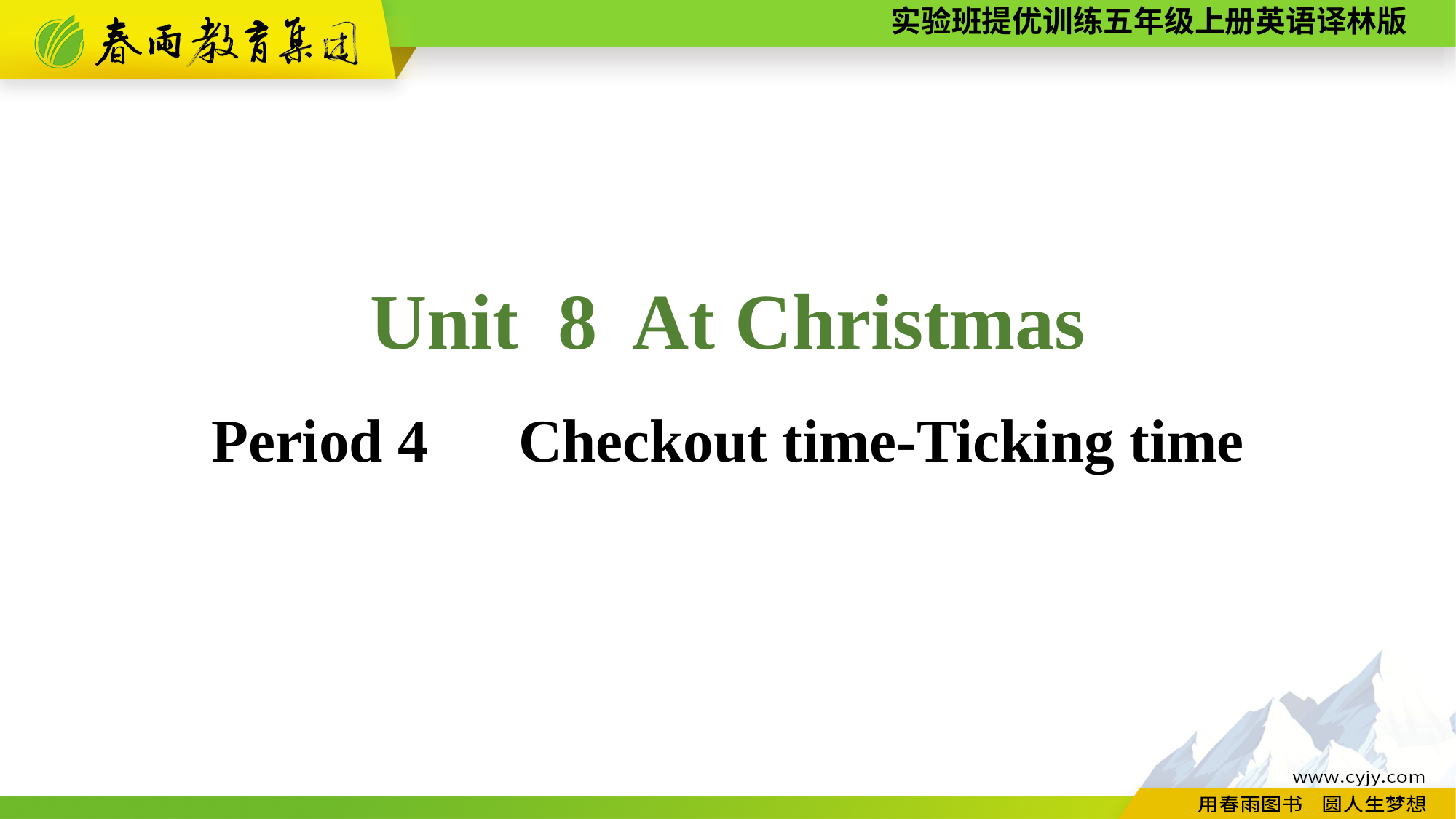

Unit  8  At Christmas
Period 4　Checkout time-Ticking time